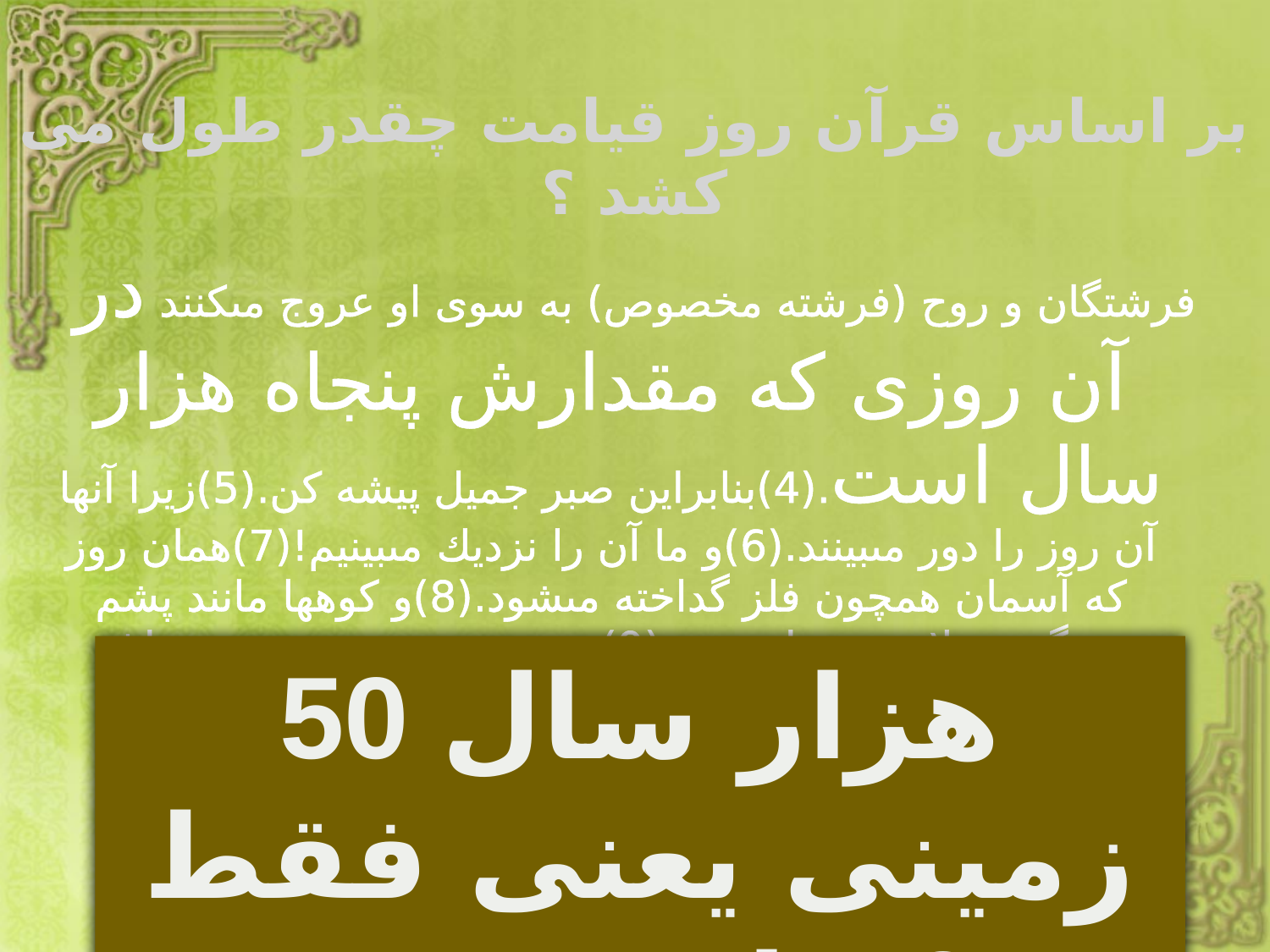

# بر اساس قرآن روز قیامت چقدر طول می کشد ؟
فرشتگان و روح (فرشته مخصوص) به سوى او عروج مى‏كنند در آن روزى كه مقدارش پنجاه هزار سال است.(4)بنابراين صبر جميل پيشه كن.(5)زيرا آنها آن روز را دور مى‏بينند.(6)و ما آن را نزديك مى‏بينيم!(7)همان روز كه آسمان همچون فلز گداخته مى‏شود.(8)و كوهها مانند پشم رنگين متلاشى خواهد بود.(9)و هيچ دوست صميمى سراغ دوستش را نمى‏گيرد!(10) سوره المعارج
50 هزار سال زمینی یعنی فقط 9 ماه در بعد چهارم